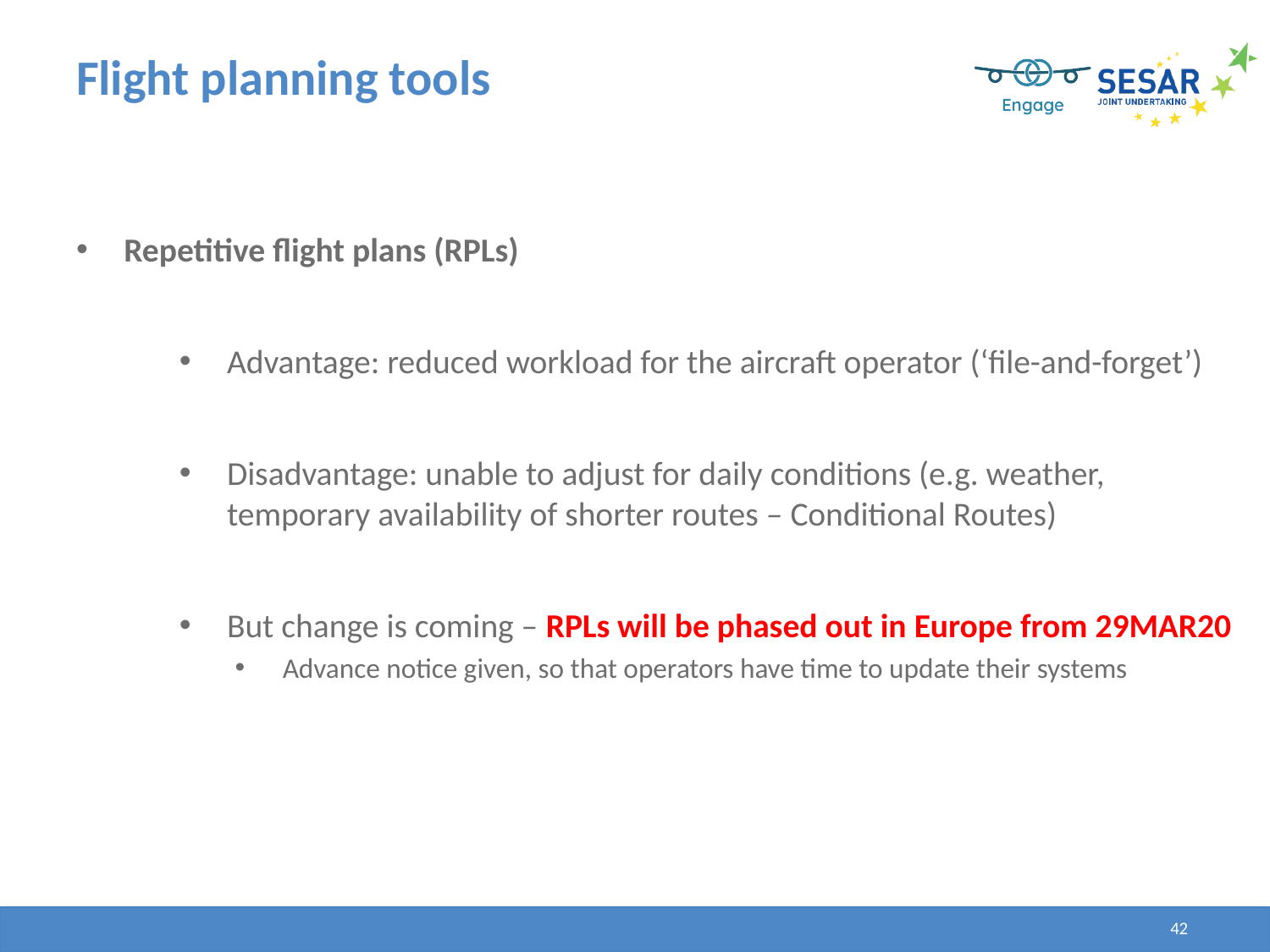

# Flight planning tools
Repetitive flight plans (RPLs)

Advantage: reduced workload for the aircraft operator (‘file-and-forget’)

Disadvantage: unable to adjust for daily conditions (e.g. weather, temporary availability of shorter routes – Conditional Routes)

But change is coming – RPLs will be phased out in Europe from 29MAR20
Advance notice given, so that operators have time to update their systems

42